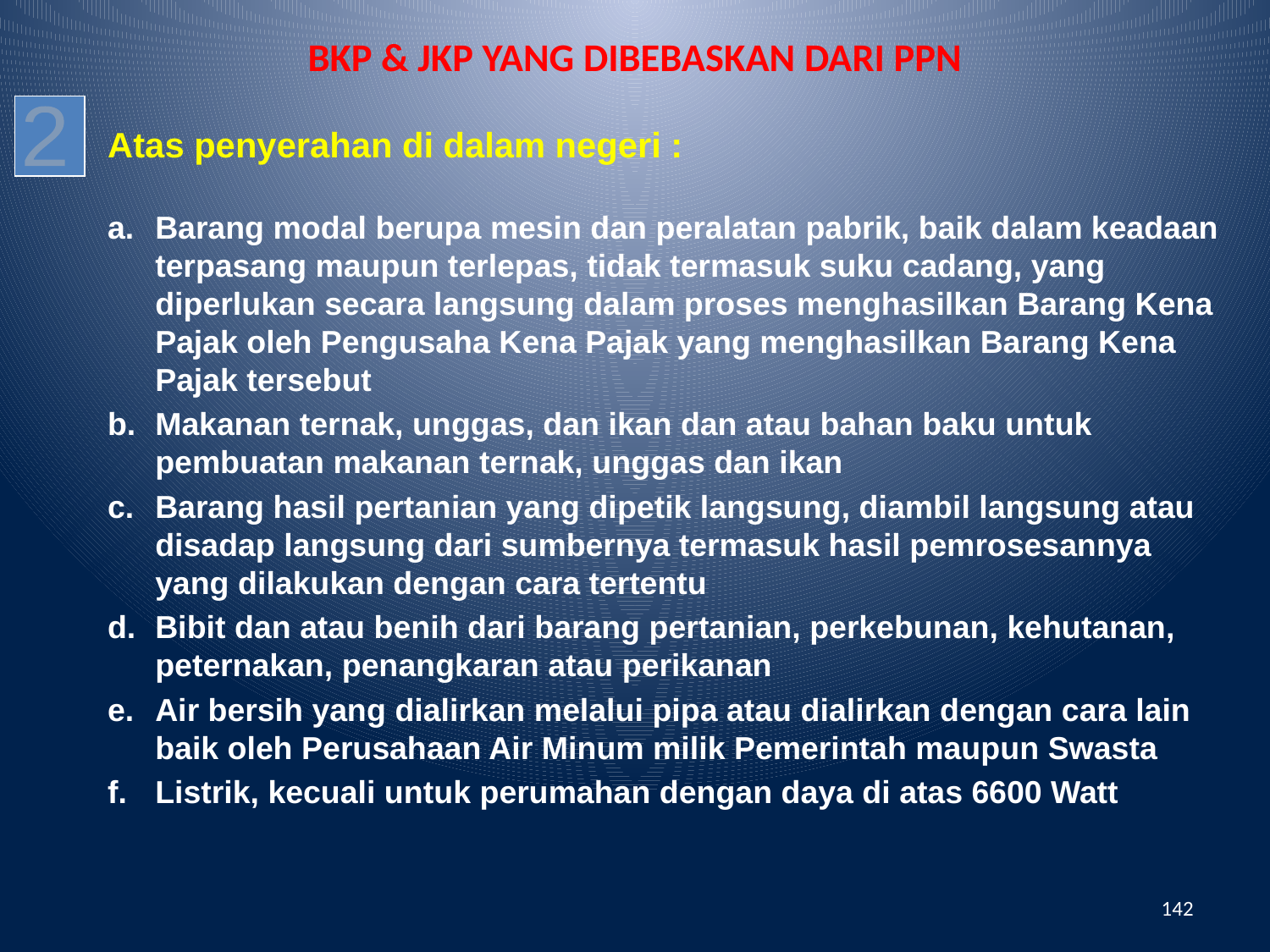

# BKP & JKP YANG DIBEBASKAN DARI PPN

2
Atas penyerahan di dalam negeri :

Barang modal berupa mesin dan peralatan pabrik, baik dalam keadaan terpasang maupun terlepas, tidak termasuk suku cadang, yang diperlukan secara langsung dalam proses menghasilkan Barang Kena Pajak oleh Pengusaha Kena Pajak yang menghasilkan Barang Kena Pajak tersebut
Makanan ternak, unggas, dan ikan dan atau bahan baku untuk pembuatan makanan ternak, unggas dan ikan
Barang hasil pertanian yang dipetik langsung, diambil langsung atau disadap langsung dari sumbernya termasuk hasil pemrosesannya yang dilakukan dengan cara tertentu
Bibit dan atau benih dari barang pertanian, perkebunan, kehutanan, peternakan, penangkaran atau perikanan
Air bersih yang dialirkan melalui pipa atau dialirkan dengan cara lain baik oleh Perusahaan Air Minum milik Pemerintah maupun Swasta
Listrik, kecuali untuk perumahan dengan daya di atas 6600 Watt

142